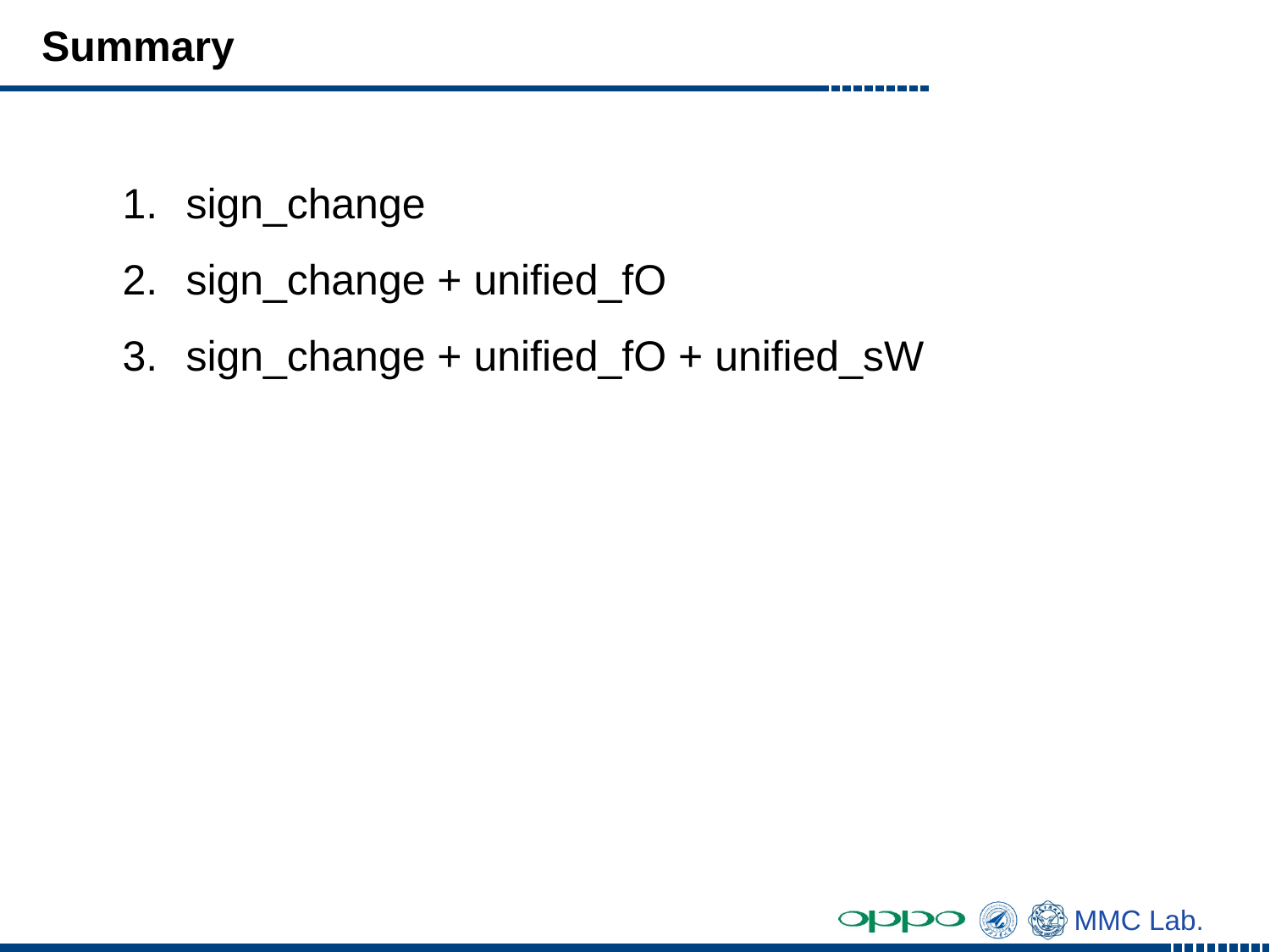

# Summary

sign_change
sign_change + unified_fO
sign_change + unified_fO + unified_sW